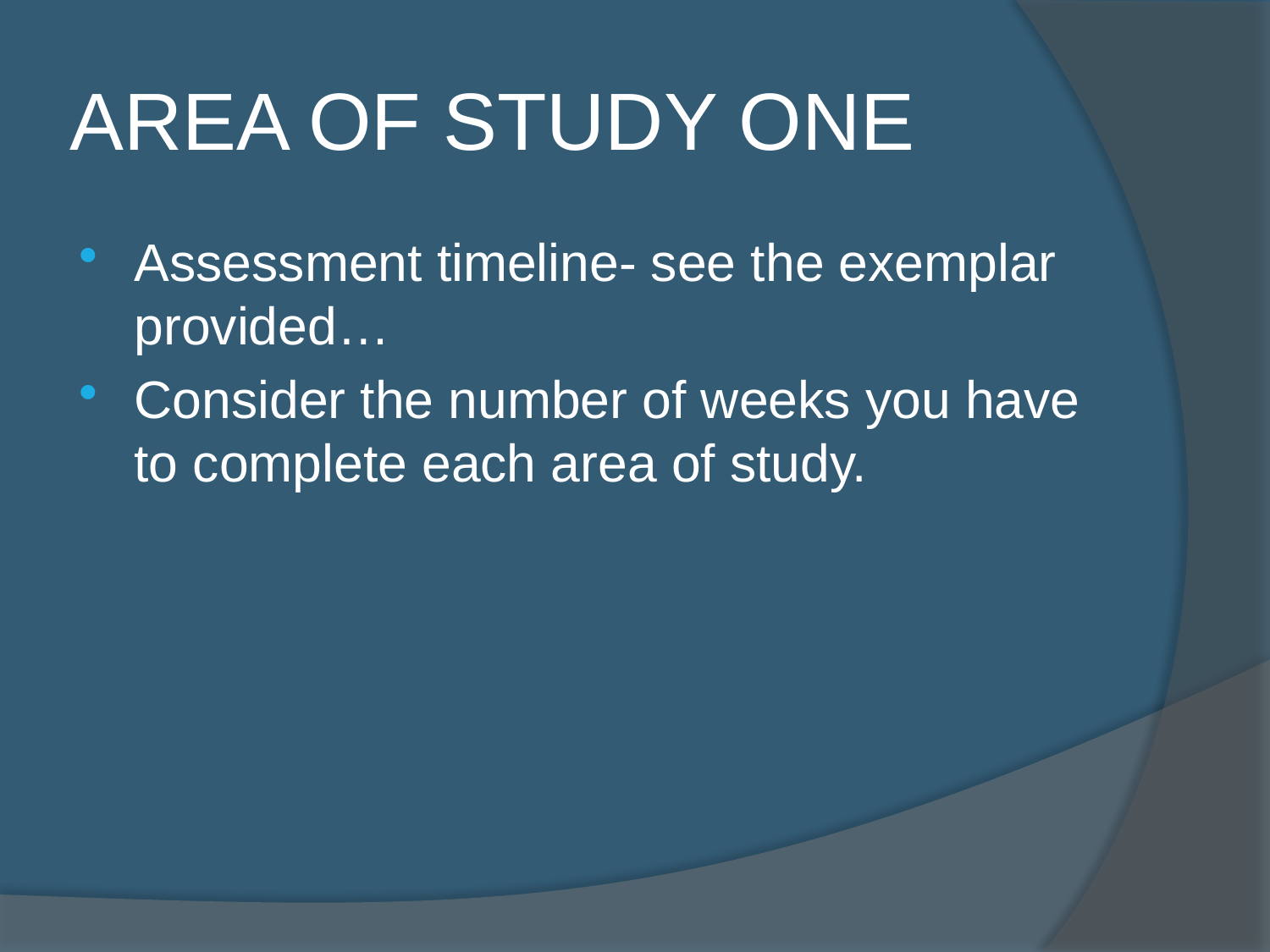

# AREA OF STUDY ONE
Assessment timeline- see the exemplar provided…
Consider the number of weeks you have to complete each area of study.